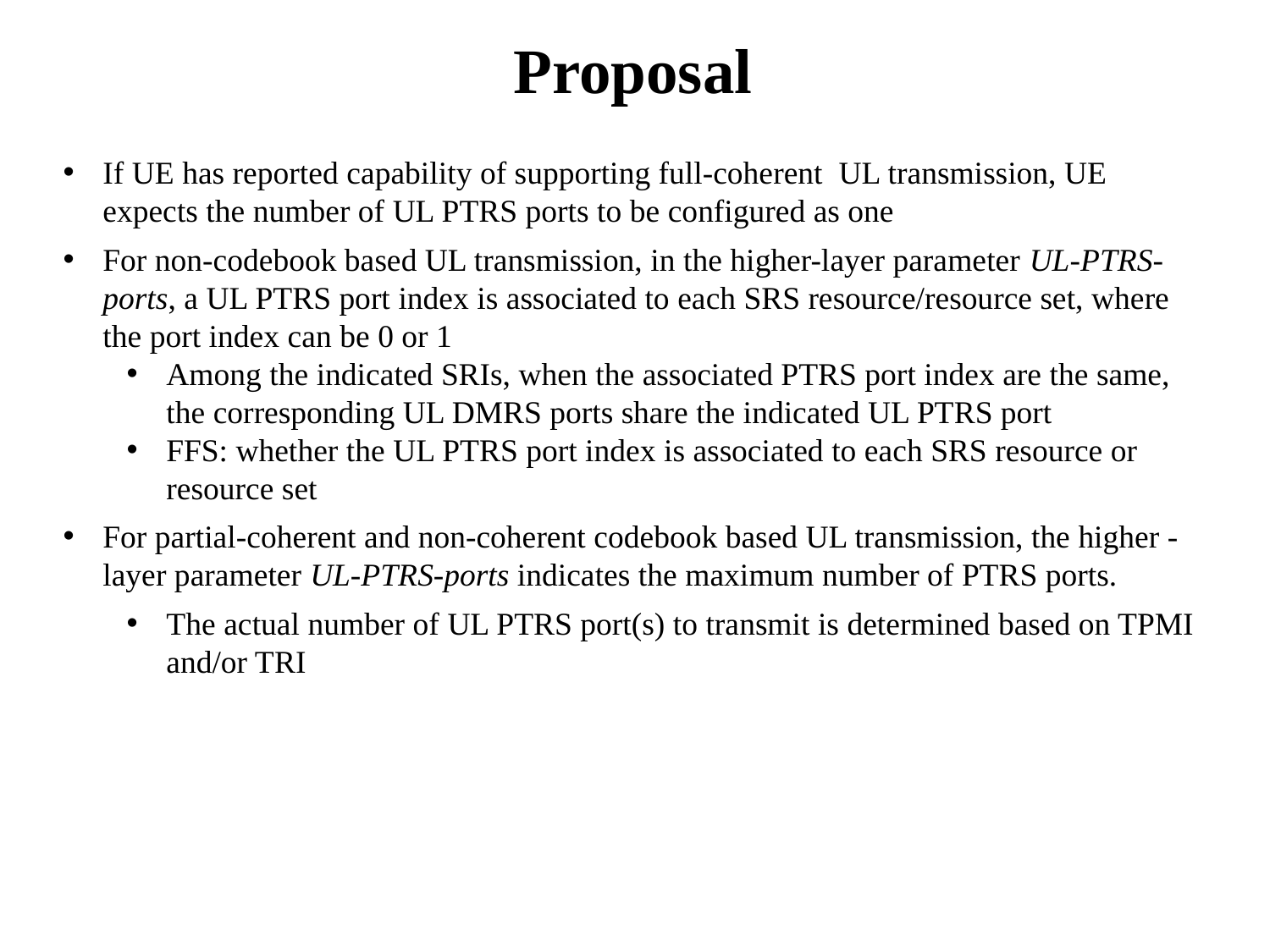

# Proposal
If UE has reported capability of supporting full-coherent  UL transmission, UE expects the number of UL PTRS ports to be configured as one
For non-codebook based UL transmission, in the higher-layer parameter UL-PTRS-ports, a UL PTRS port index is associated to each SRS resource/resource set, where the port index can be 0 or 1
Among the indicated SRIs, when the associated PTRS port index are the same, the corresponding UL DMRS ports share the indicated UL PTRS port
FFS: whether the UL PTRS port index is associated to each SRS resource or resource set
For partial-coherent and non-coherent codebook based UL transmission, the higher -layer parameter UL-PTRS-ports indicates the maximum number of PTRS ports.
The actual number of UL PTRS port(s) to transmit is determined based on TPMI and/or TRI